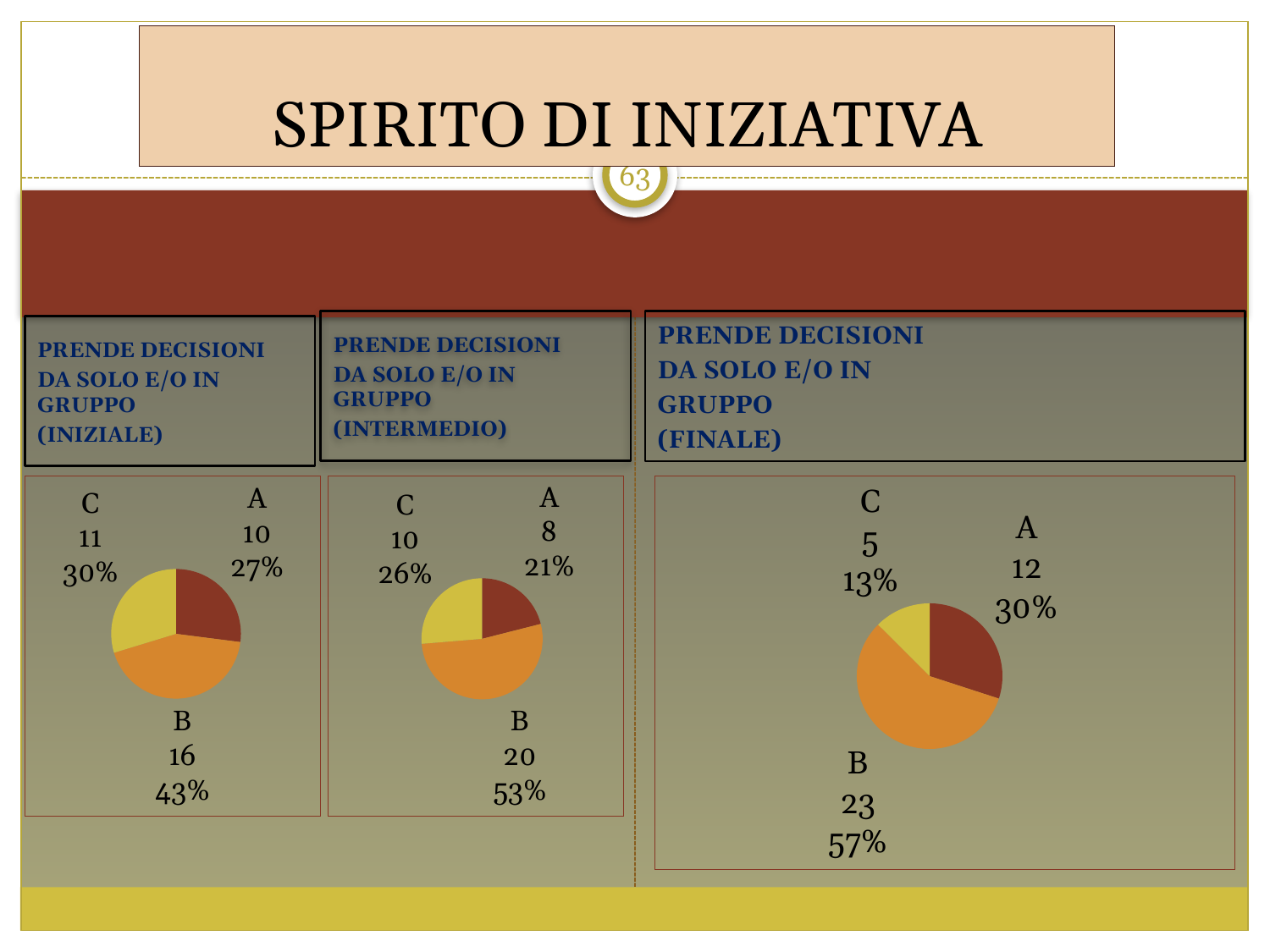

# SPIRITO DI INIZIATIVA
63
PRENDE DECISIONI
DA SOLO E/O IN GRUPPO
(INTERMEDIO)
PRENDE DECISIONI
DA SOLO E/O IN
GRUPPO
(FINALE)
PRENDE DECISIONI
DA SOLO E/O IN GRUPPO
(INIZIALE)

### Chart

| Category | Vendite |
|---|---|
| A | 8.0 |
| B | 20.0 |
| C | 10.0 |
| D | 0.0 |

### Chart

| Category | Vendite |
|---|---|
| A | 12.0 |
| B | 23.0 |
| C | 5.0 |
| D | 0.0 |

### Chart

| Category | Vendite |
|---|---|
| A | 10.0 |
| B | 16.0 |
| C | 11.0 |
| D | 0.0 |